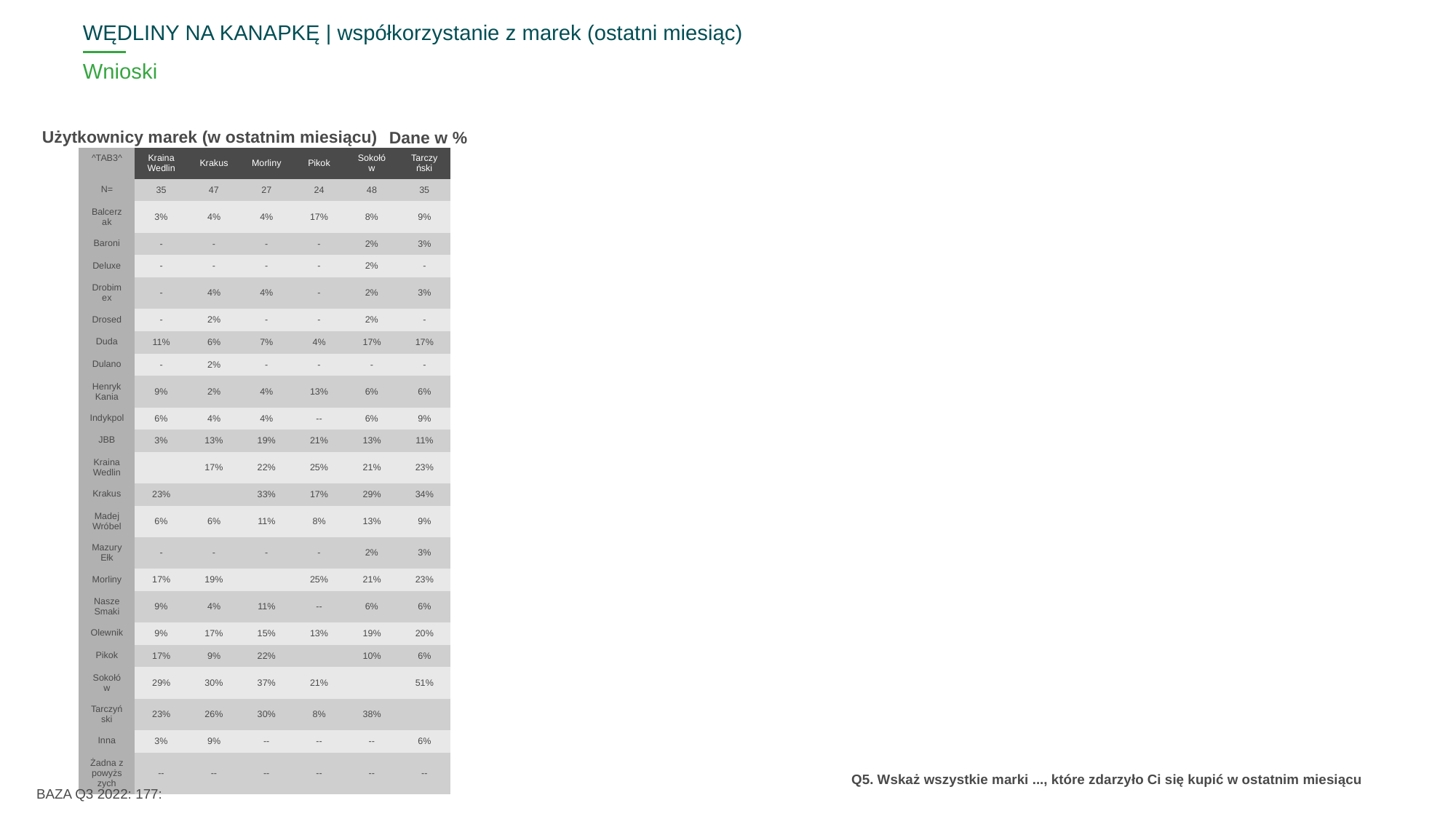

WĘDLINY NA KANAPKĘ | współkorzystanie z marek (ostatni miesiąc)
# Wnioski
Użytkownicy marek (w ostatnim miesiącu)
Dane w %
| ^TAB3^ | Kraina Wedlin | Krakus | Morliny | Pikok | Sokołów | Tarczyński |
| --- | --- | --- | --- | --- | --- | --- |
| N= | 35 | 47 | 27 | 24 | 48 | 35 |
| Balcerzak | 3% | 4% | 4% | 17% | 8% | 9% |
| Baroni | - | - | - | - | 2% | 3% |
| Deluxe | - | - | - | - | 2% | - |
| Drobimex | - | 4% | 4% | - | 2% | 3% |
| Drosed | - | 2% | - | - | 2% | - |
| Duda | 11% | 6% | 7% | 4% | 17% | 17% |
| Dulano | - | 2% | - | - | - | - |
| Henryk Kania | 9% | 2% | 4% | 13% | 6% | 6% |
| Indykpol | 6% | 4% | 4% | -- | 6% | 9% |
| JBB | 3% | 13% | 19% | 21% | 13% | 11% |
| Kraina Wedlin |  | 17% | 22% | 25% | 21% | 23% |
| Krakus | 23% |  | 33% | 17% | 29% | 34% |
| Madej Wróbel | 6% | 6% | 11% | 8% | 13% | 9% |
| Mazury Ełk | - | - | - | - | 2% | 3% |
| Morliny | 17% | 19% |  | 25% | 21% | 23% |
| Nasze Smaki | 9% | 4% | 11% | -- | 6% | 6% |
| Olewnik | 9% | 17% | 15% | 13% | 19% | 20% |
| Pikok | 17% | 9% | 22% |  | 10% | 6% |
| Sokołów | 29% | 30% | 37% | 21% |  | 51% |
| Tarczyński | 23% | 26% | 30% | 8% | 38% |  |
| Inna | 3% | 9% | -- | -- | -- | 6% |
| Żadna z powyższych | -- | -- | -- | -- | -- | -- |

BAZA Q3 2022: 177:
Q5. Wskaż wszystkie marki ..., które zdarzyło Ci się kupić w ostatnim miesiącu